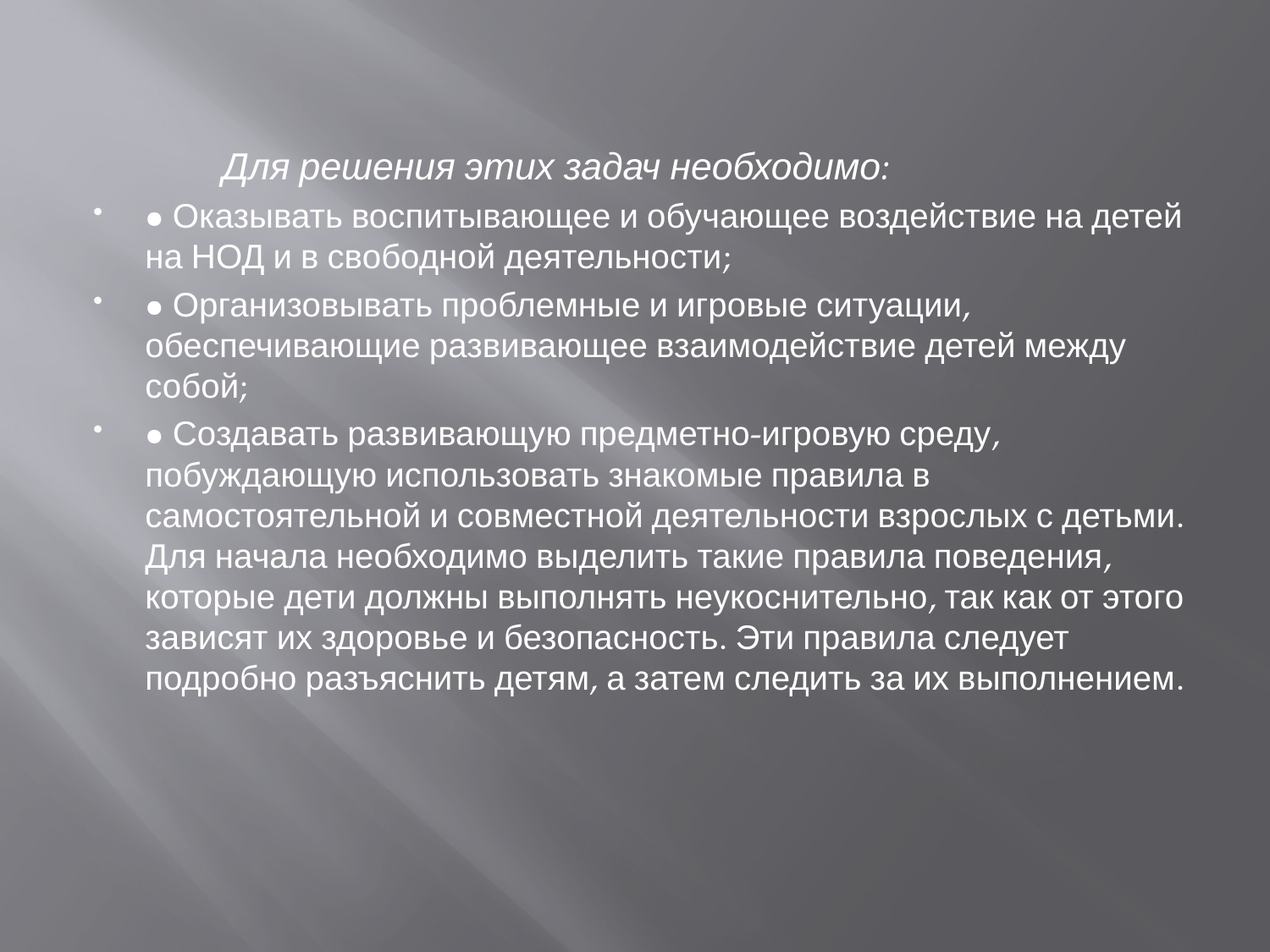

Для решения этих задач необходимо:
• Оказывать воспитывающее и обучающее воздействие на детей на НОД и в свободной деятельности;
• Организовывать проблемные и игровые ситуации, обеспечивающие развивающее взаимодействие детей между собой;
• Создавать развивающую предметно-игровую среду, побуждающую использовать знакомые правила в самостоятельной и совместной деятельности взрослых с детьми.
Для начала необходимо выделить такие правила поведения, которые дети должны выполнять неукоснительно, так как от этого зависят их здоровье и безопасность. Эти правила следует подробно разъяснить детям, а затем следить за их выполнением.